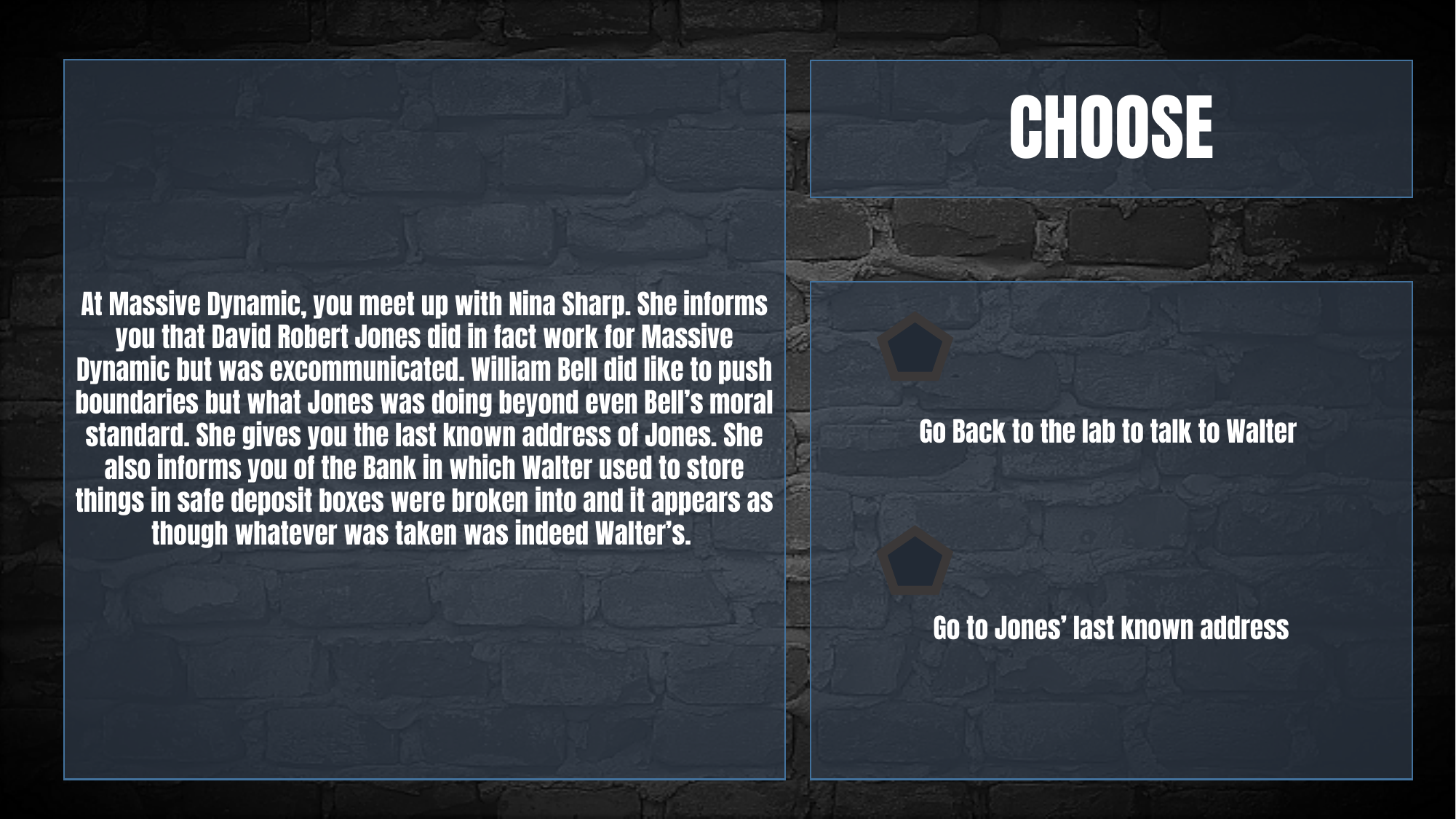

At Massive Dynamic, you meet up with Nina Sharp. She informs you that David Robert Jones did in fact work for Massive Dynamic but was excommunicated. William Bell did like to push boundaries but what Jones was doing beyond even Bell’s moral standard. She gives you the last known address of Jones. She also informs you of the Bank in which Walter used to store things in safe deposit boxes were broken into and it appears as though whatever was taken was indeed Walter’s.
CHOOSE
Go Back to the lab to talk to Walter

Go to Jones’ last known address